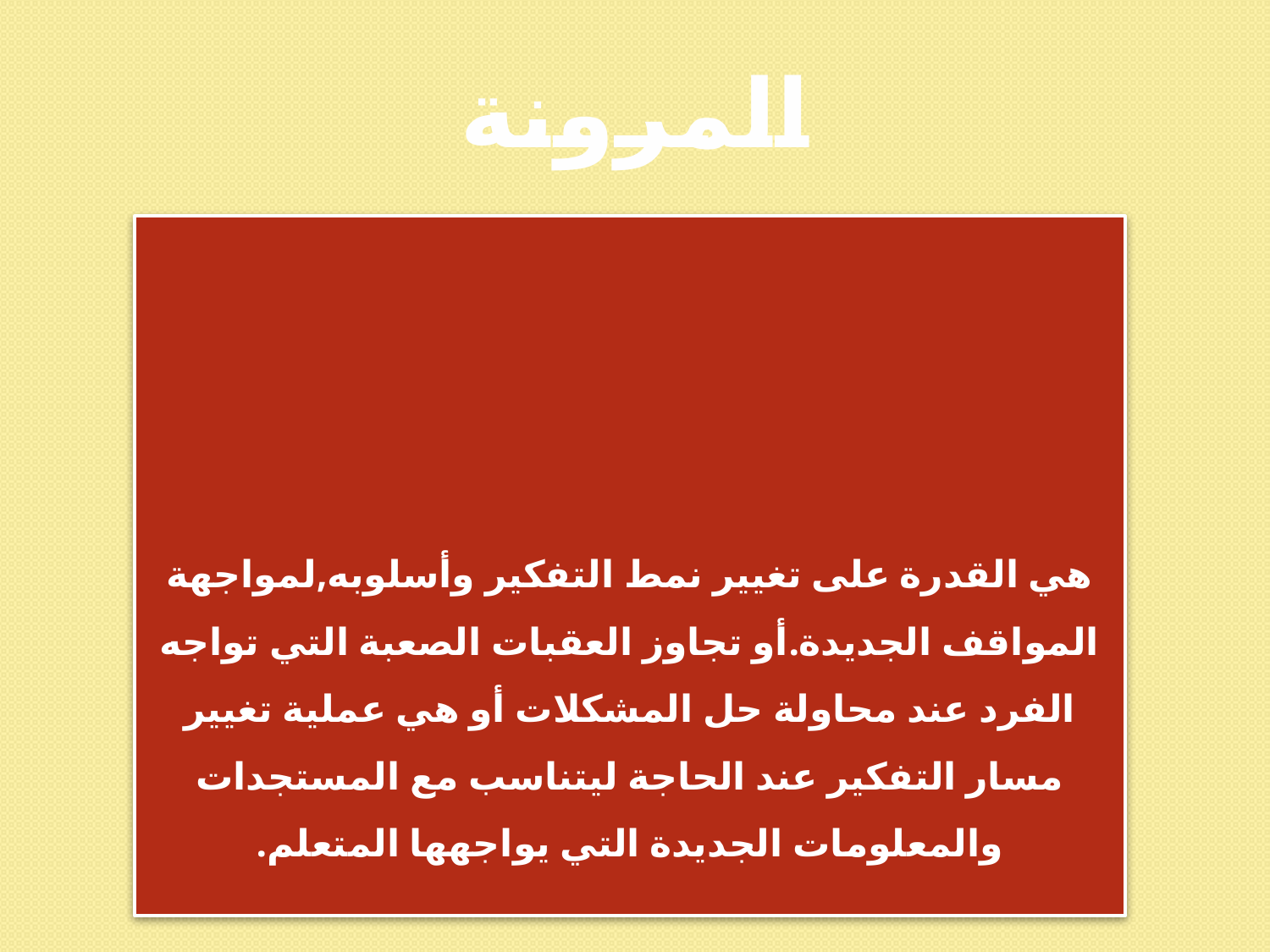

المرونة
# هي القدرة على تغيير نمط التفكير وأسلوبه,لمواجهة المواقف الجديدة.أو تجاوز العقبات الصعبة التي تواجه الفرد عند محاولة حل المشكلات أو هي عملية تغيير مسار التفكير عند الحاجة ليتناسب مع المستجدات والمعلومات الجديدة التي يواجهها المتعلم.